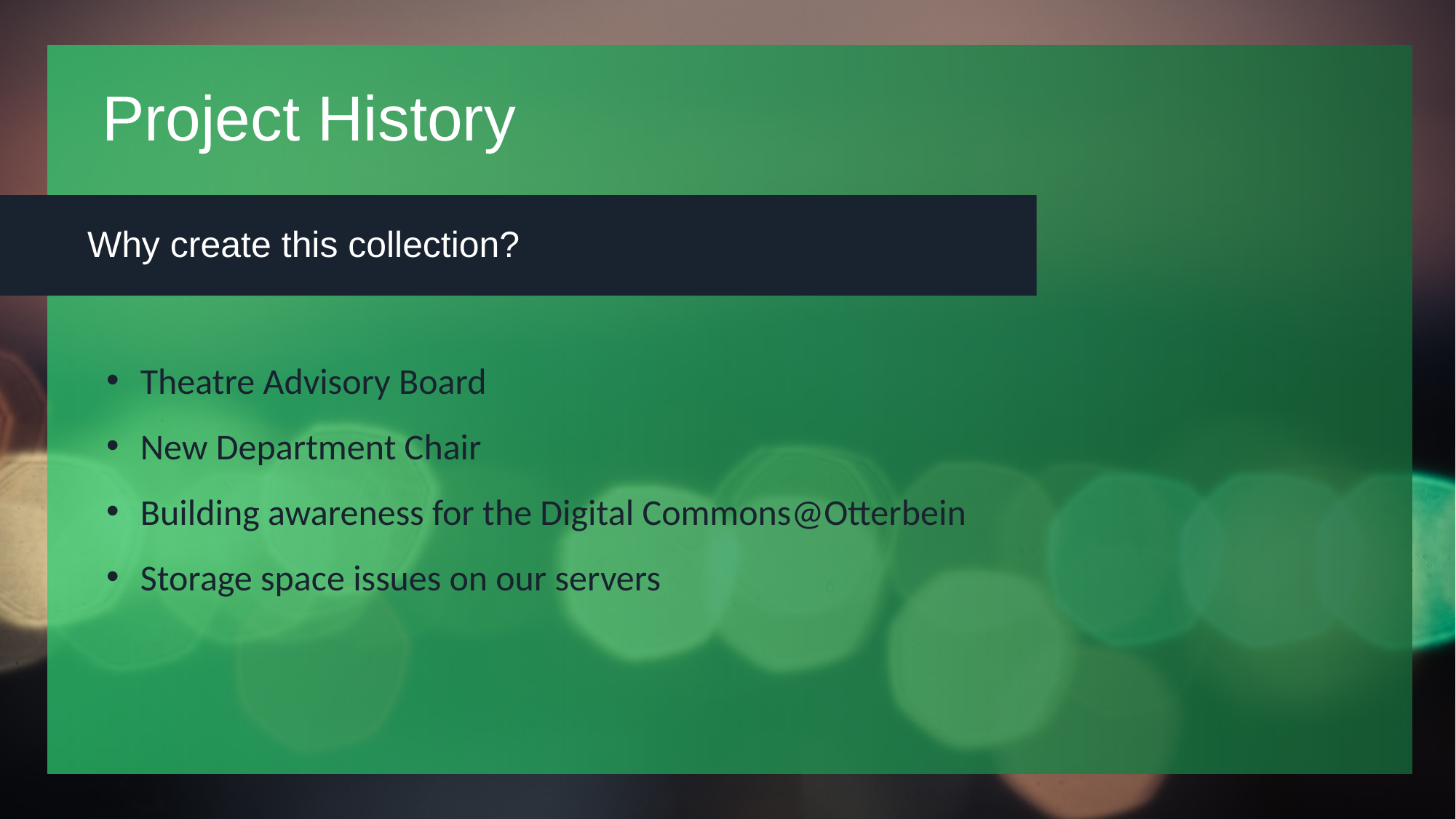

# Project History
Why create this collection?
Theatre Advisory Board
New Department Chair
Building awareness for the Digital Commons@Otterbein
Storage space issues on our servers